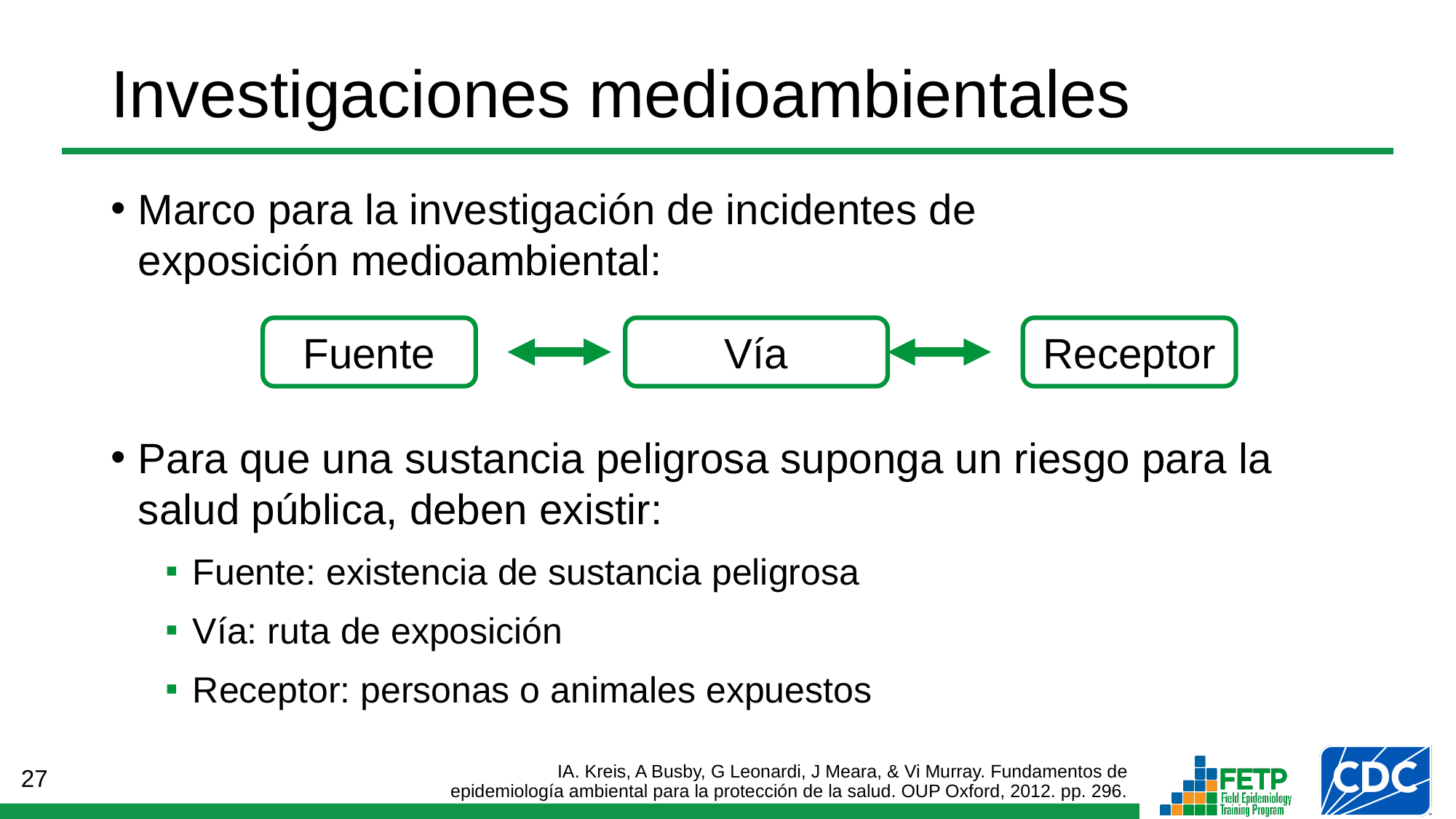

Investigaciones medioambientales
Marco para la investigación de incidentes de
exposición medioambiental:

Para que una sustancia peligrosa suponga un riesgo para la salud pública, deben existir:
Fuente: existencia de sustancia peligrosa
Vía: ruta de exposición
Receptor: personas o animales expuestos

Fuente
Receptor
Vía
IA. Kreis, A Busby, G Leonardi, J Meara, & Vi Murray. Fundamentos de epidemiología ambiental para la protección de la salud. OUP Oxford, 2012. pp. 296.